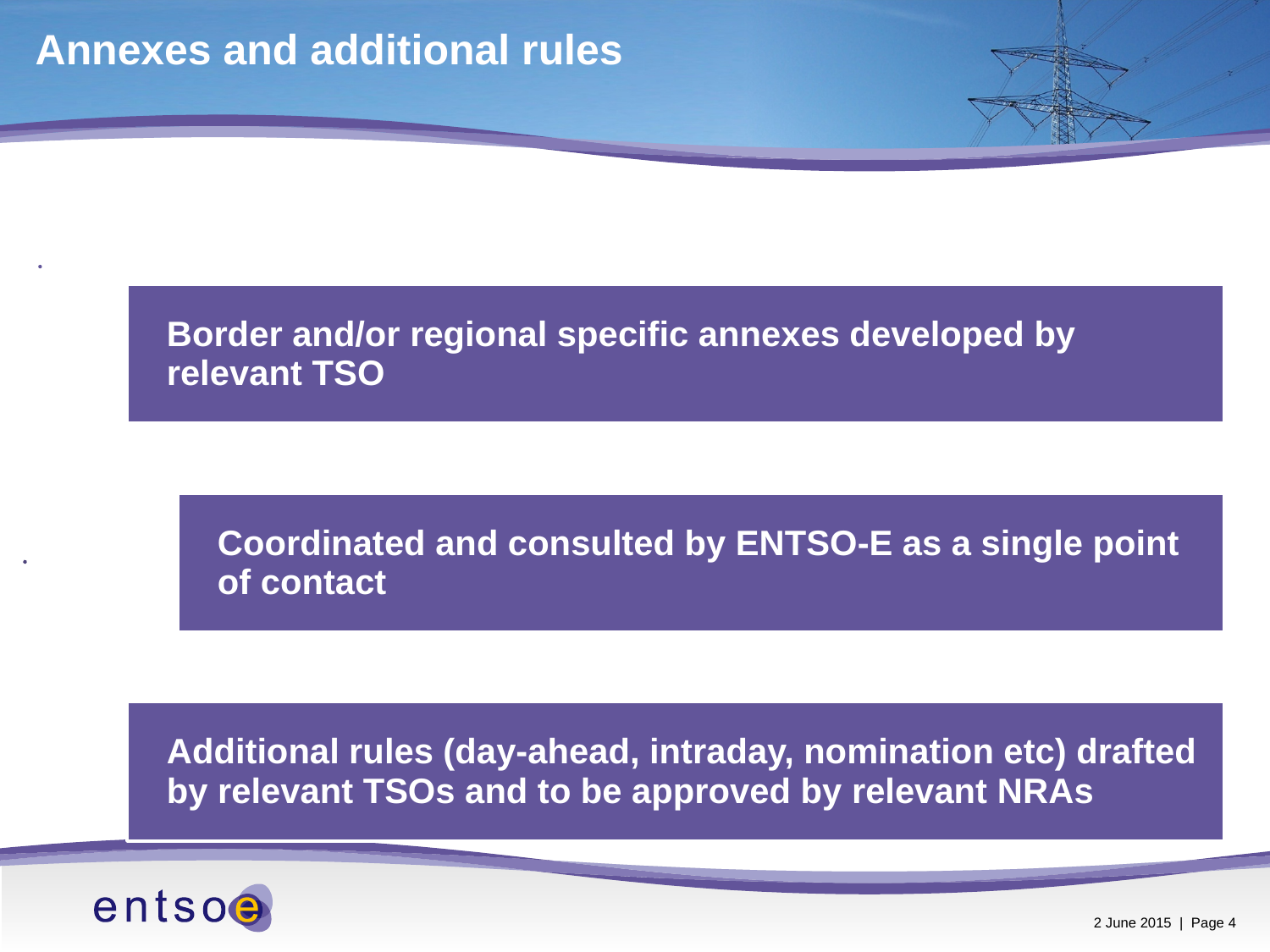

# Annexes and additional rules
Coordinated and consulted by ENTSO-E as a single point of contact
Additional rules (day-ahead, intraday, nomination etc) drafted by relevant TSOs and to be approved by relevant NRAs
Border and/or regional specific annexes developed by relevant TSO
2 June 2015  |  Page 4